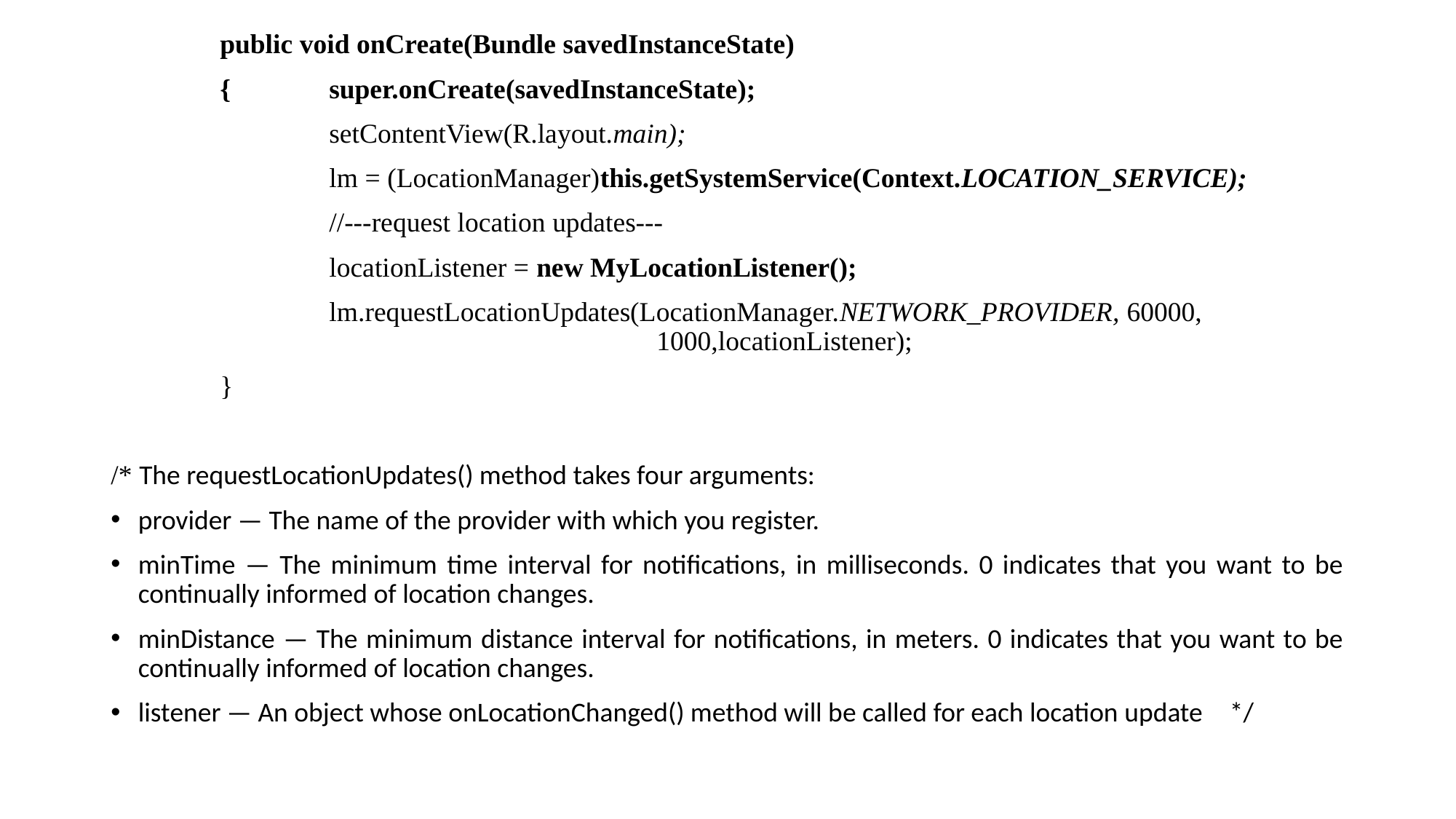

public void onCreate(Bundle savedInstanceState)
	{	super.onCreate(savedInstanceState);
        		setContentView(R.layout.main);
           		lm = (LocationManager)this.getSystemService(Context.LOCATION_SERVICE);
		//---request location updates---
		locationListener = new MyLocationListener();
		lm.requestLocationUpdates(LocationManager.NETWORK_PROVIDER, 60000, 						1000,locationListener);
    	}

/* The requestLocationUpdates() method takes four arguments:
provider — The name of the provider with which you register.
minTime — The minimum time interval for notifications, in milliseconds. 0 indicates that you want to be continually informed of location changes.
minDistance — The minimum distance interval for notifications, in meters. 0 indicates that you want to be continually informed of location changes.
listener — An object whose onLocationChanged() method will be called for each location update	*/